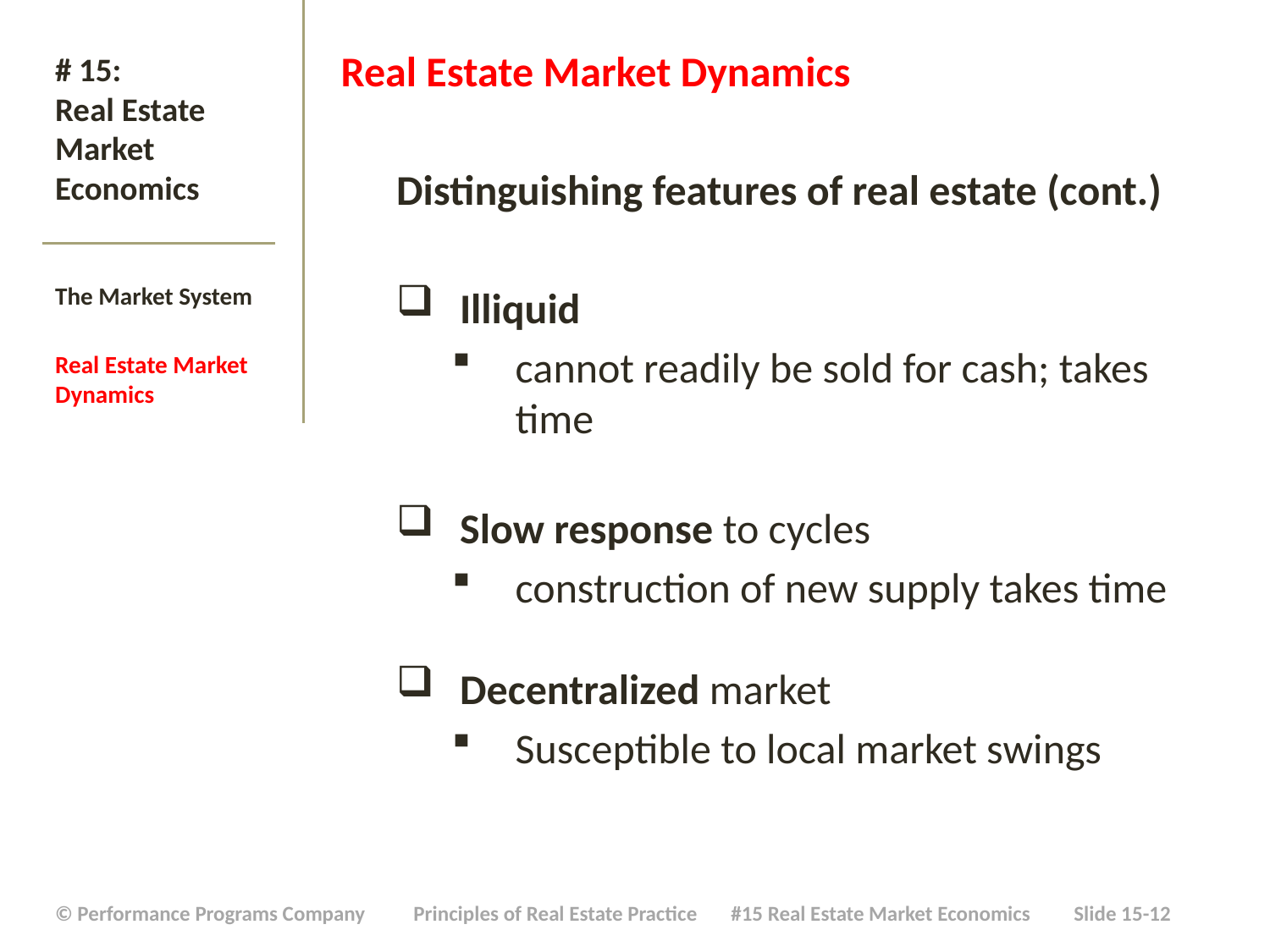

Real Estate Market Dynamics

Distinguishing features of real estate (cont.)

Illiquid
cannot readily be sold for cash; takes time
Slow response to cycles
construction of new supply takes time
Decentralized market
Susceptible to local market swings
# # 15: Real Estate Market Economics

The Market System

Real Estate Market Dynamics

| © Performance Programs Company Principles of Real Estate Practice #15 Real Estate Market Economics Slide 15-12 |
| --- |